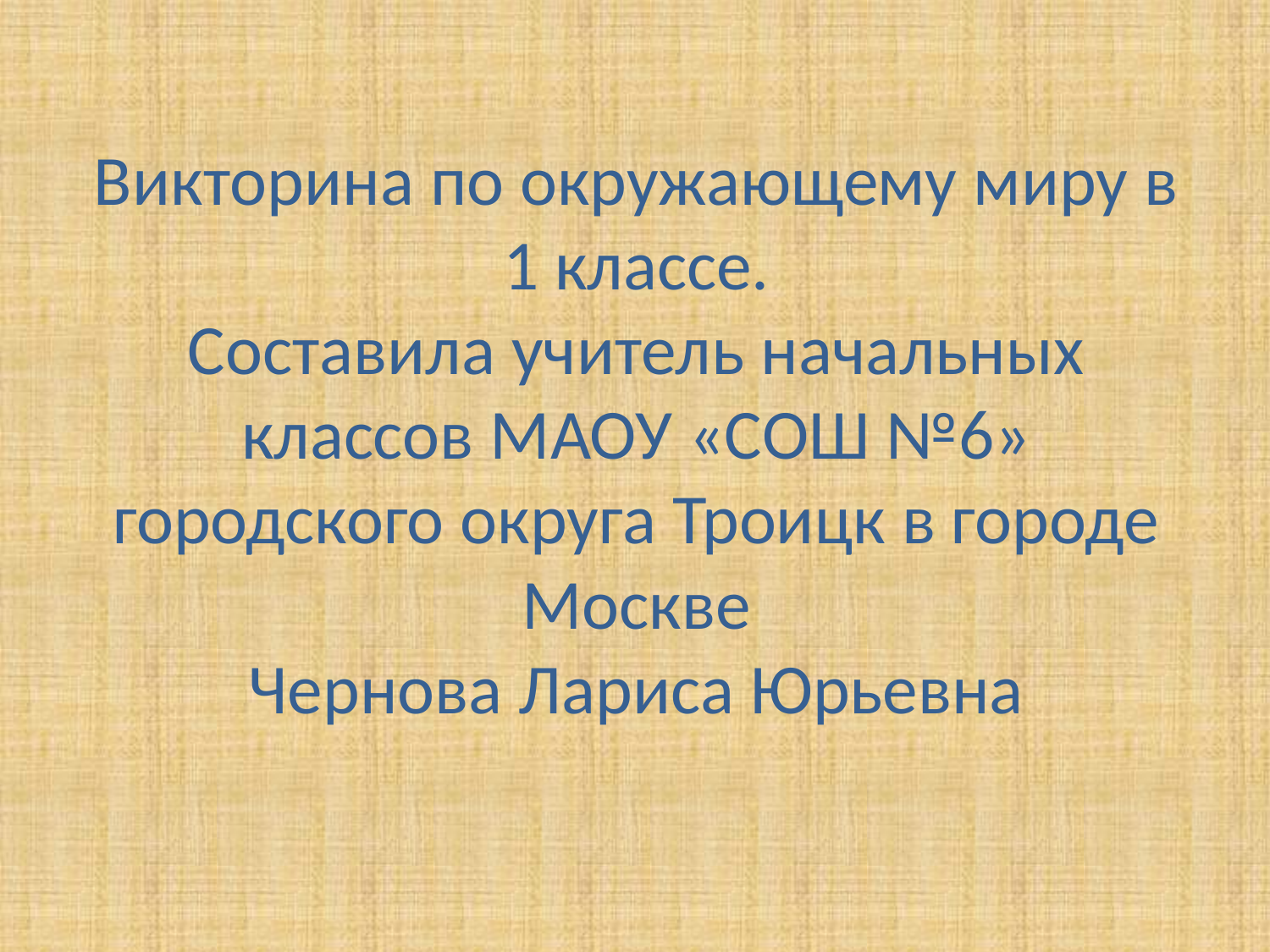

# Викторина по окружающему миру в 1 классе. Составила учитель начальных классов МАОУ «СОШ №6» городского округа Троицк в городе Москве Чернова Лариса Юрьевна